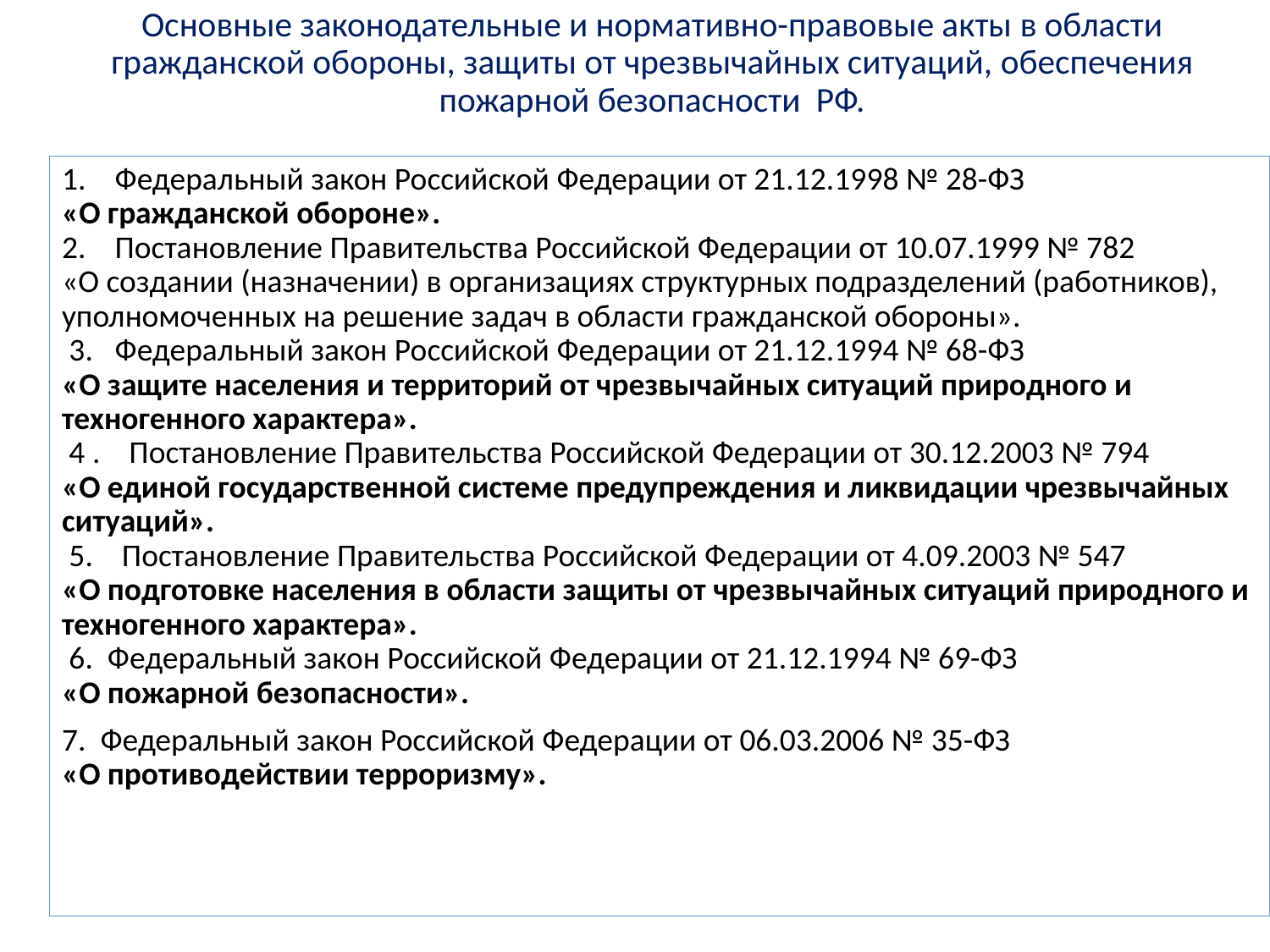

# Основные законодательные и нормативно-правовые акты в области гражданской обороны, защиты от чрезвычайных ситуаций, обеспечения пожарной безопасности  РФ.
1.    Федеральный закон Российской Федерации от 21.12.1998 № 28-ФЗ                            «О гражданской обороне».
2.    Постановление Правительства Российской Федерации от 10.07.1999 № 782             «О создании (назначении) в организациях структурных подразделений (работников), уполномоченных на решение задач в области гражданской обороны».
 3.   Федеральный закон Российской Федерации от 21.12.1994 № 68-ФЗ                               «О защите населения и территорий от чрезвычайных ситуаций природного и техногенного характера».
 4 .    Постановление Правительства Российской Федерации от 30.12.2003 № 794           «О единой государственной системе предупреждения и ликвидации чрезвычайных ситуаций».
 5.    Постановление Правительства Российской Федерации от 4.09.2003 № 547              «О подготовке населения в области защиты от чрезвычайных ситуаций природного и техногенного характера».
 6.  Федеральный закон Российской Федерации от 21.12.1994 № 69-ФЗ                               «О пожарной безопасности».
7.  Федеральный закон Российской Федерации от 06.03.2006 № 35-ФЗ                                 «О противодействии терроризму».